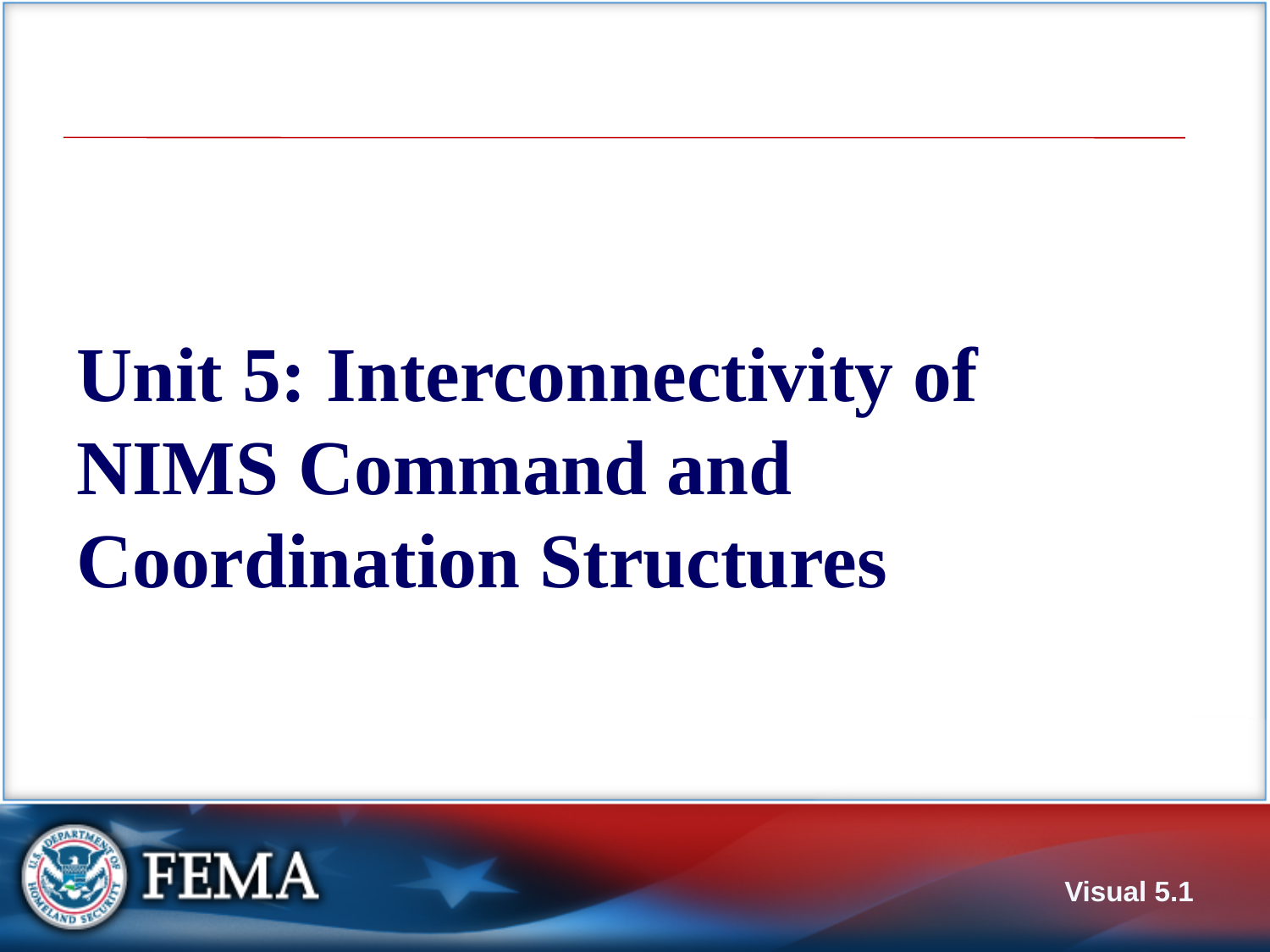

# Unit 5: Interconnectivity of NIMS Command and Coordination Structures
Visual 5.1